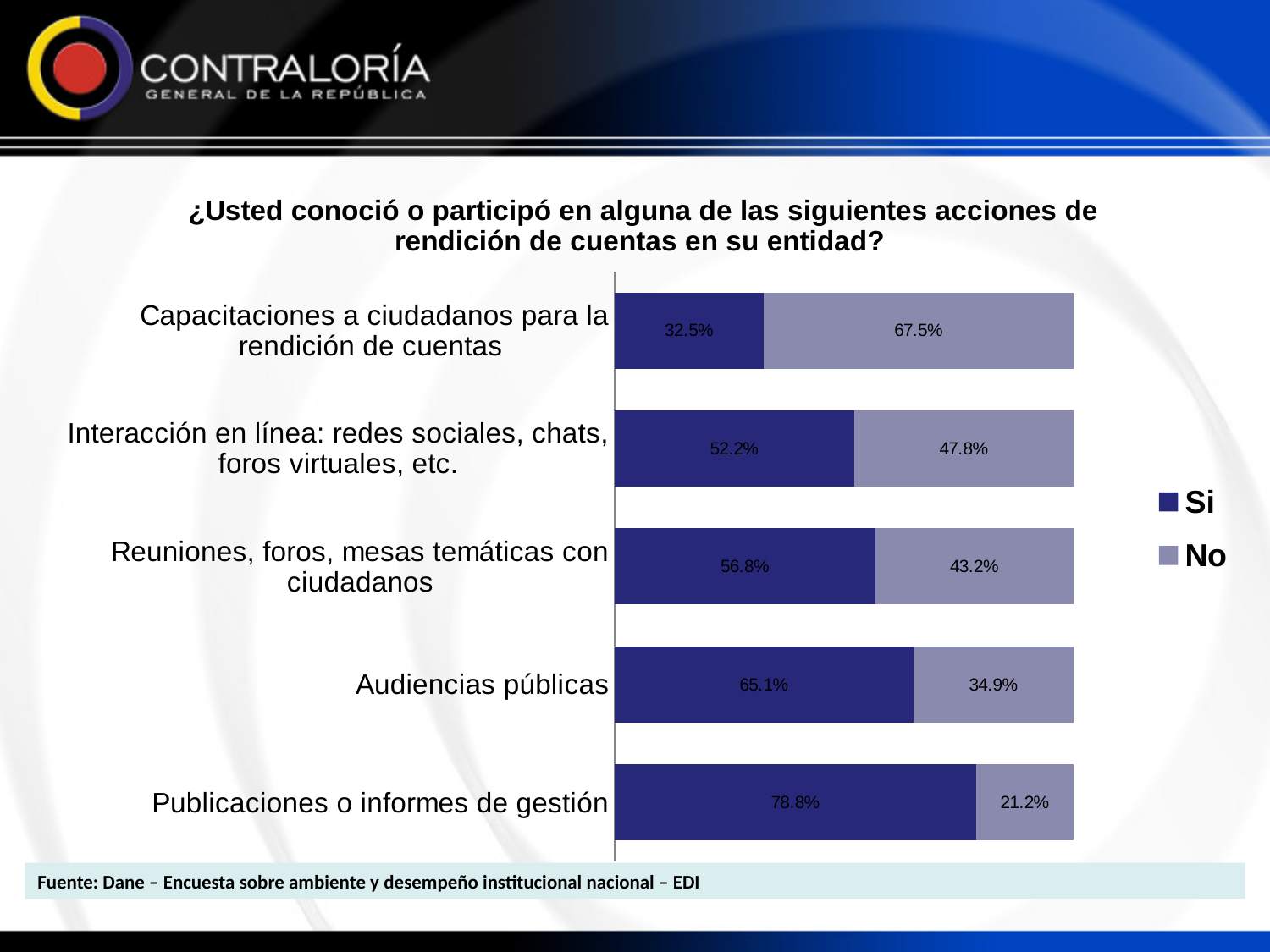

### Chart:  ¿Usted conoció o participó en alguna de las siguientes acciones de rendición de cuentas en su entidad?

| Category | Si  | No |
|---|---|---|
| Publicaciones o informes de gestión | 0.788 | 0.21200000000000002 |
| Audiencias públicas | 0.6510000000000001 | 0.3490000000000001 |
| Reuniones, foros, mesas temáticas con ciudadanos | 0.568 | 0.43200000000000005 |
| Interacción en línea: redes sociales, chats, foros virtuales, etc. | 0.522 | 0.47800000000000004 |
| Capacitaciones a ciudadanos para la rendición de cuentas  | 0.32500000000000007 | 0.6750000000000002 |
Fuente: Dane – Encuesta sobre ambiente y desempeño institucional nacional – EDI